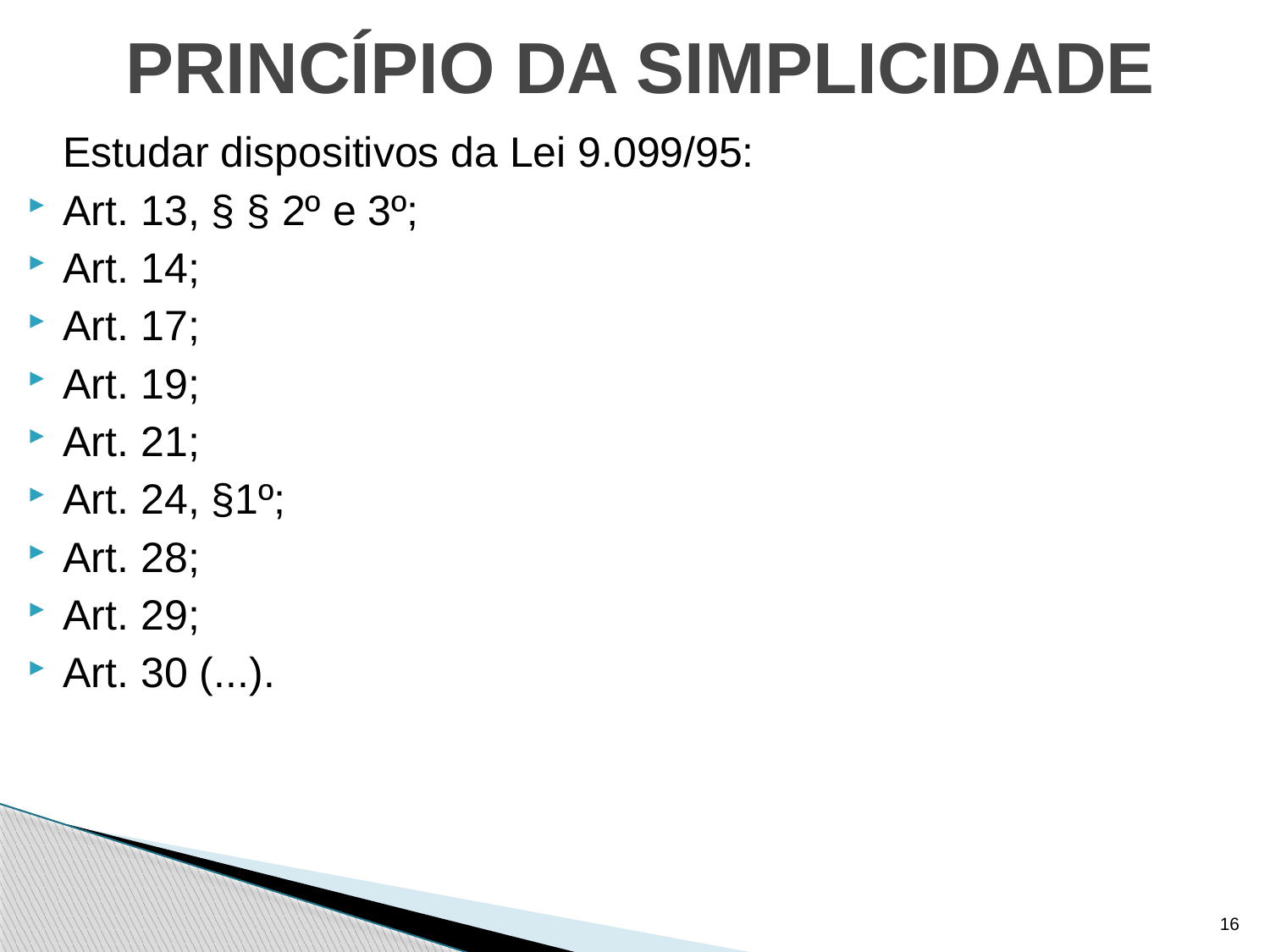

# PRINCÍPIO DA SIMPLICIDADE
	Estudar dispositivos da Lei 9.099/95:
Art. 13, § § 2º e 3º;
Art. 14;
Art. 17;
Art. 19;
Art. 21;
Art. 24, §1º;
Art. 28;
Art. 29;
Art. 30 (...).

16